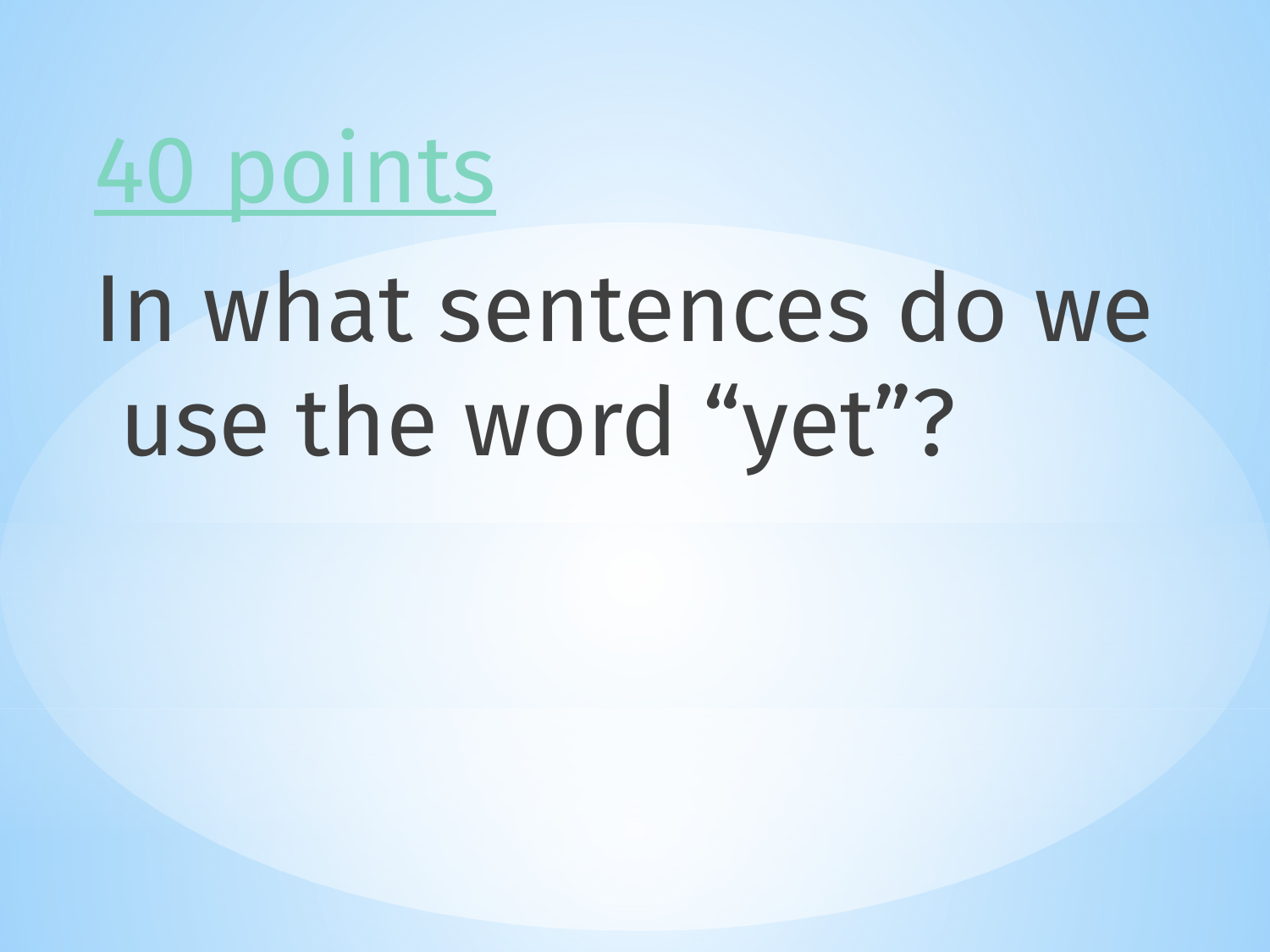

40 points
In what sentences do we use the word “yet”?